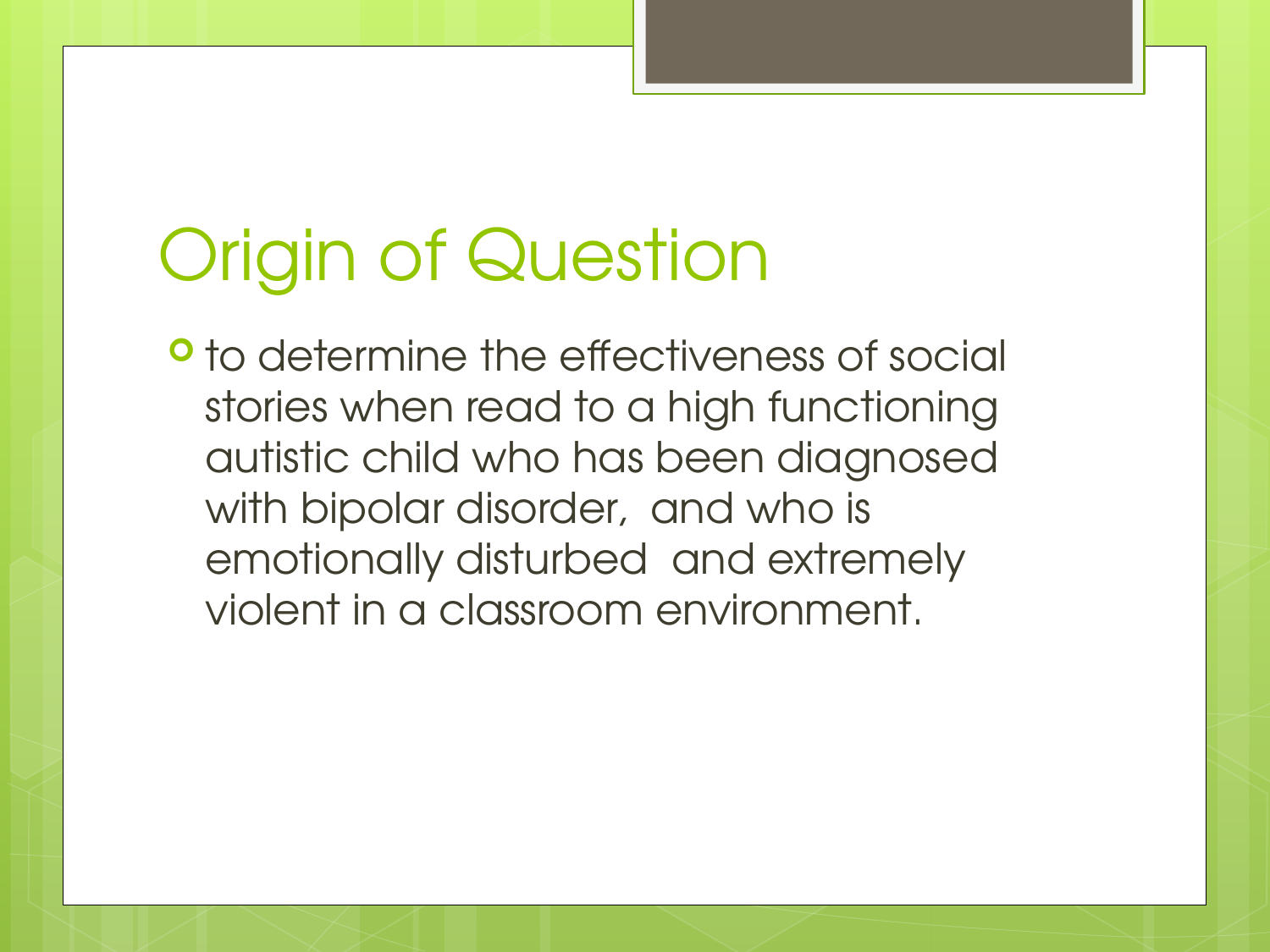

# Origin of Question
to determine the effectiveness of social stories when read to a high functioning autistic child who has been diagnosed with bipolar disorder,  and who is emotionally disturbed  and extremely violent in a classroom environment.